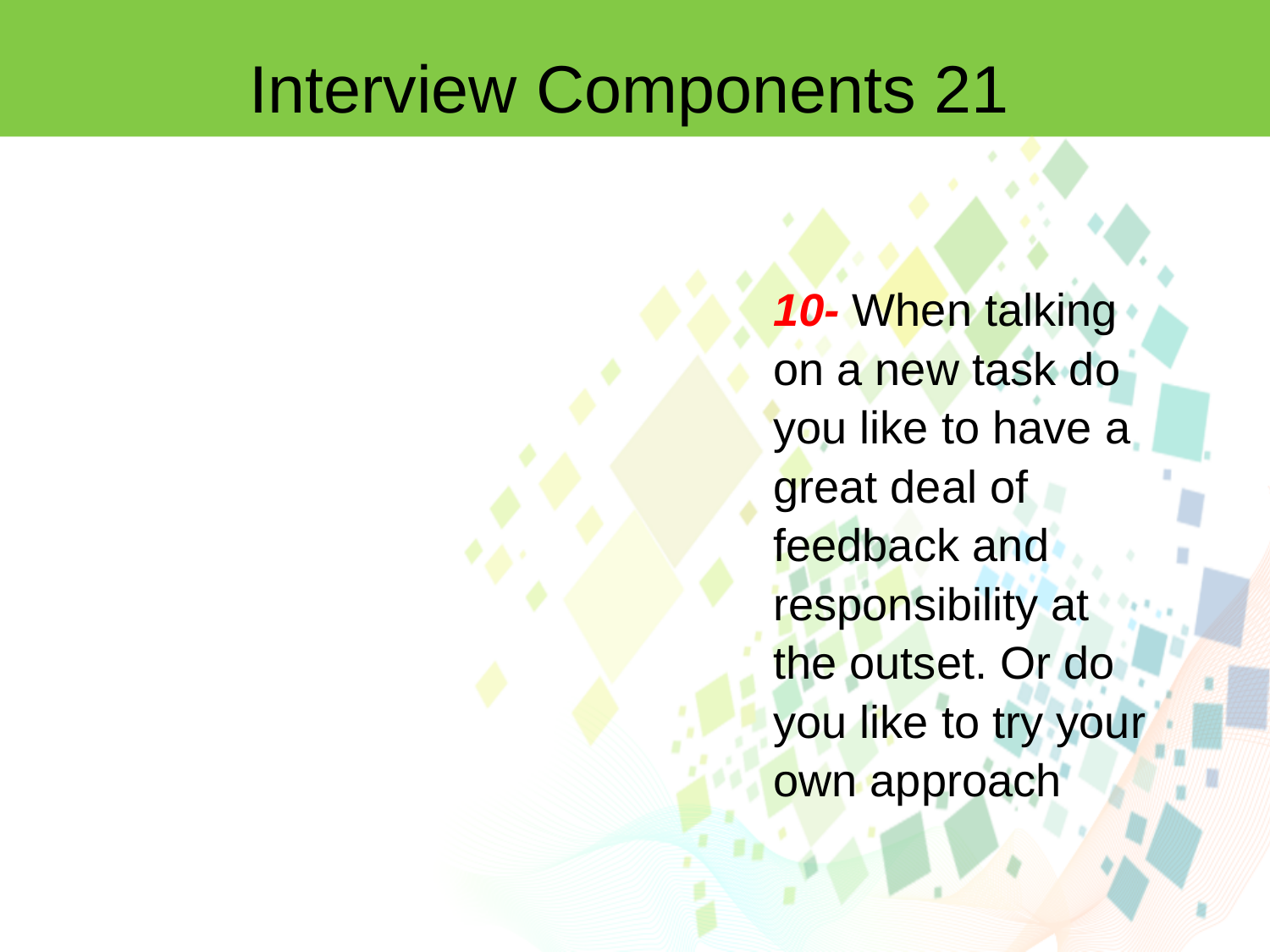

Interview Components 21
10- When talking on a new task do you like to have a great deal of feedback and responsibility at the outset. Or do you like to try your own approach